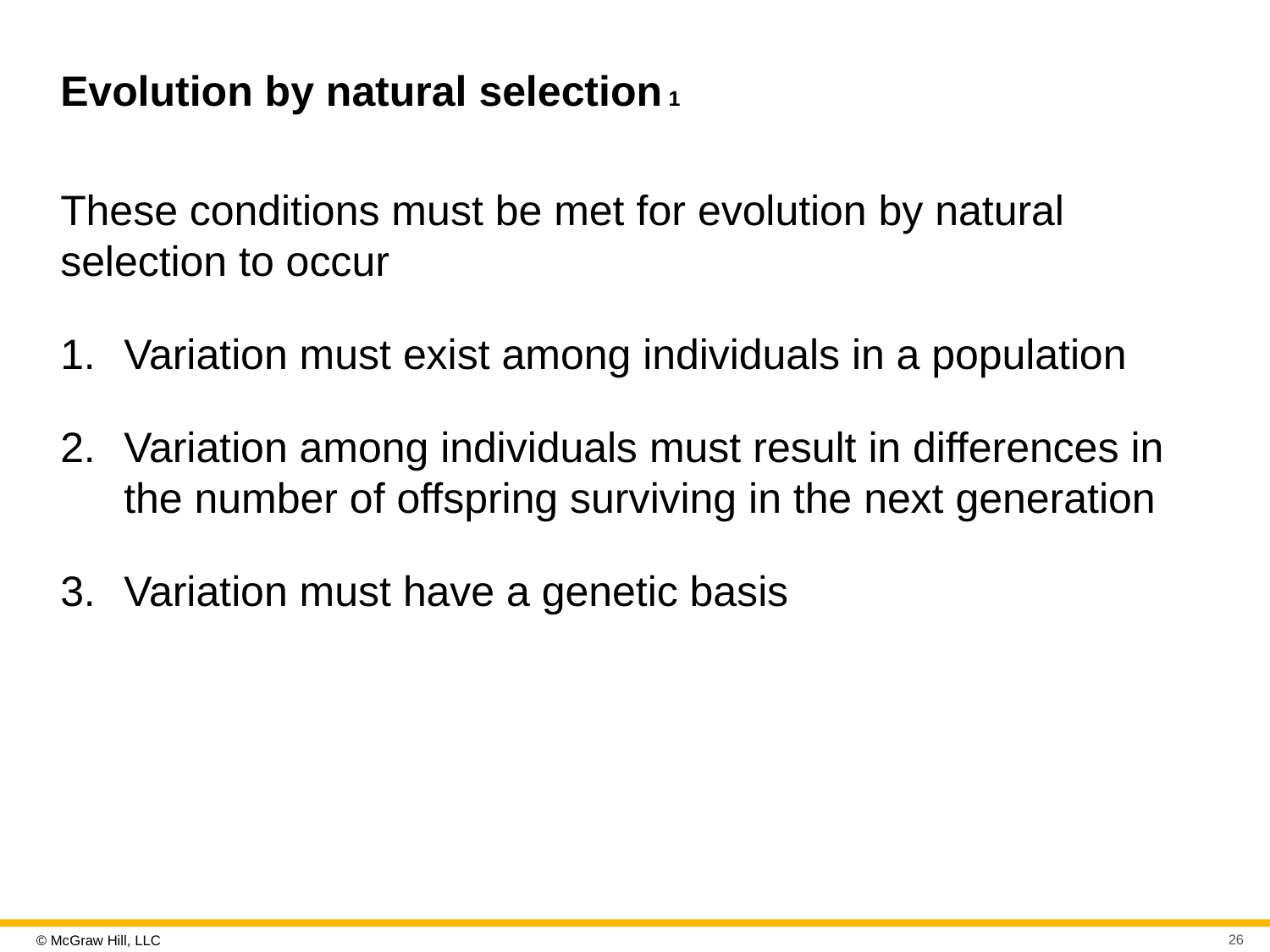

# Evolution by natural selection 1
These conditions must be met for evolution by natural selection to occur
Variation must exist among individuals in a population
Variation among individuals must result in differences in the number of offspring surviving in the next generation
Variation must have a genetic basis
26